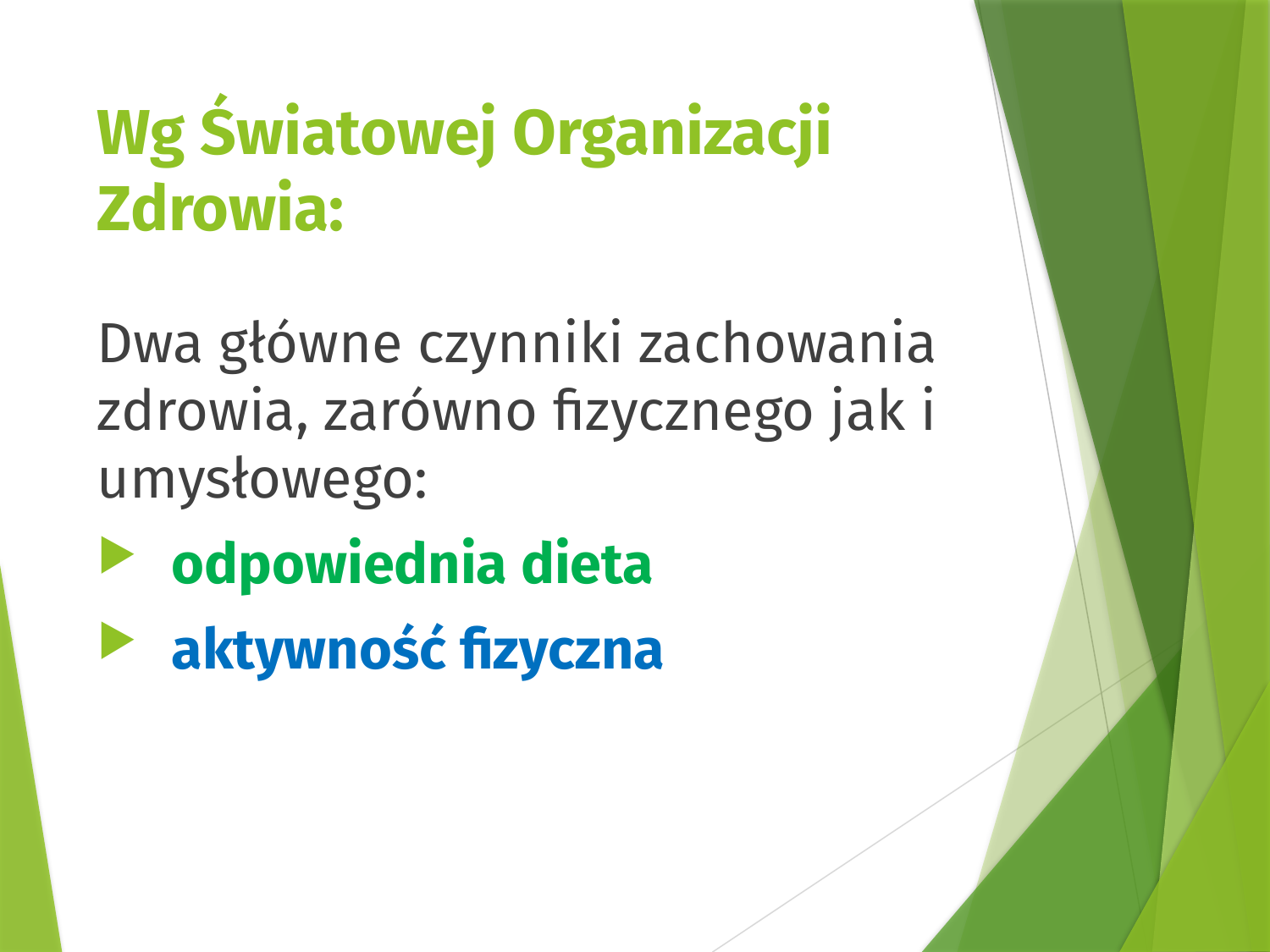

# Wg Światowej Organizacji Zdrowia:
Dwa główne czynniki zachowania zdrowia, zarówno fizycznego jak i umysłowego:
  odpowiednia dieta
  aktywność fizyczna